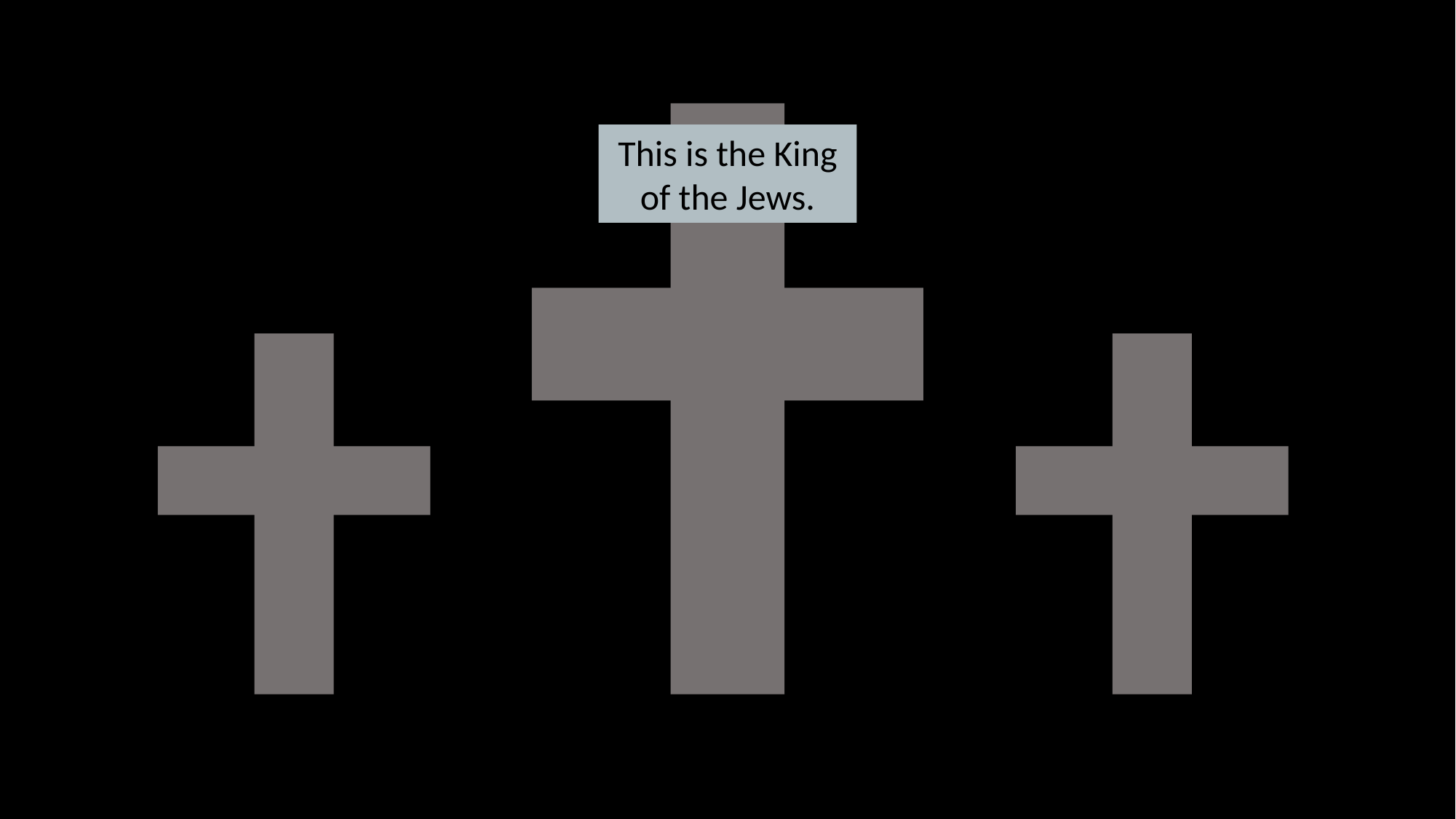

This is the King of the Jews.